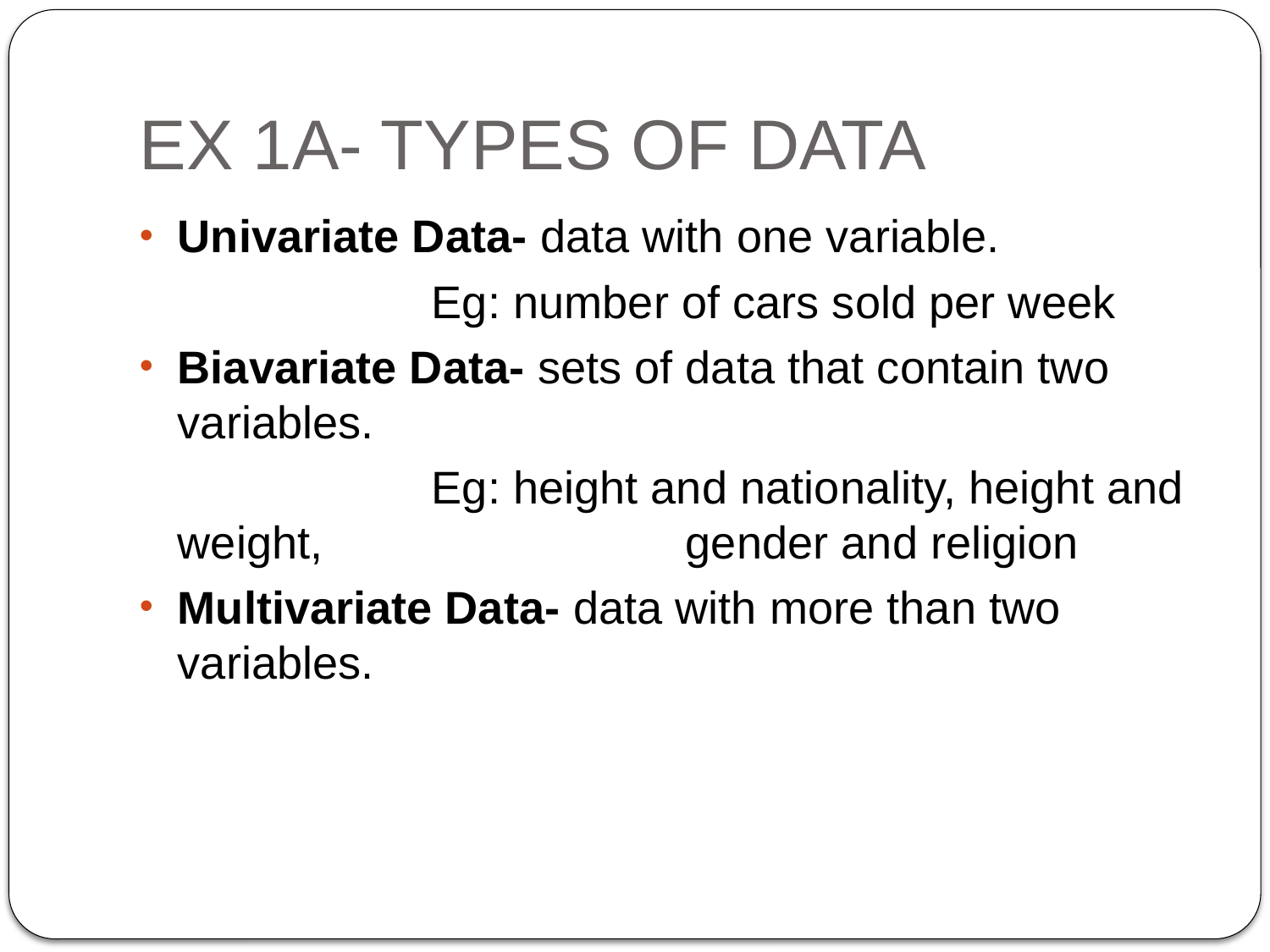

# EX 1A- TYPES OF DATA
Univariate Data- data with one variable.
			Eg: number of cars sold per week
Biavariate Data- sets of data that contain two variables.
			Eg: height and nationality, height and weight, 			gender and religion
Multivariate Data- data with more than two variables.